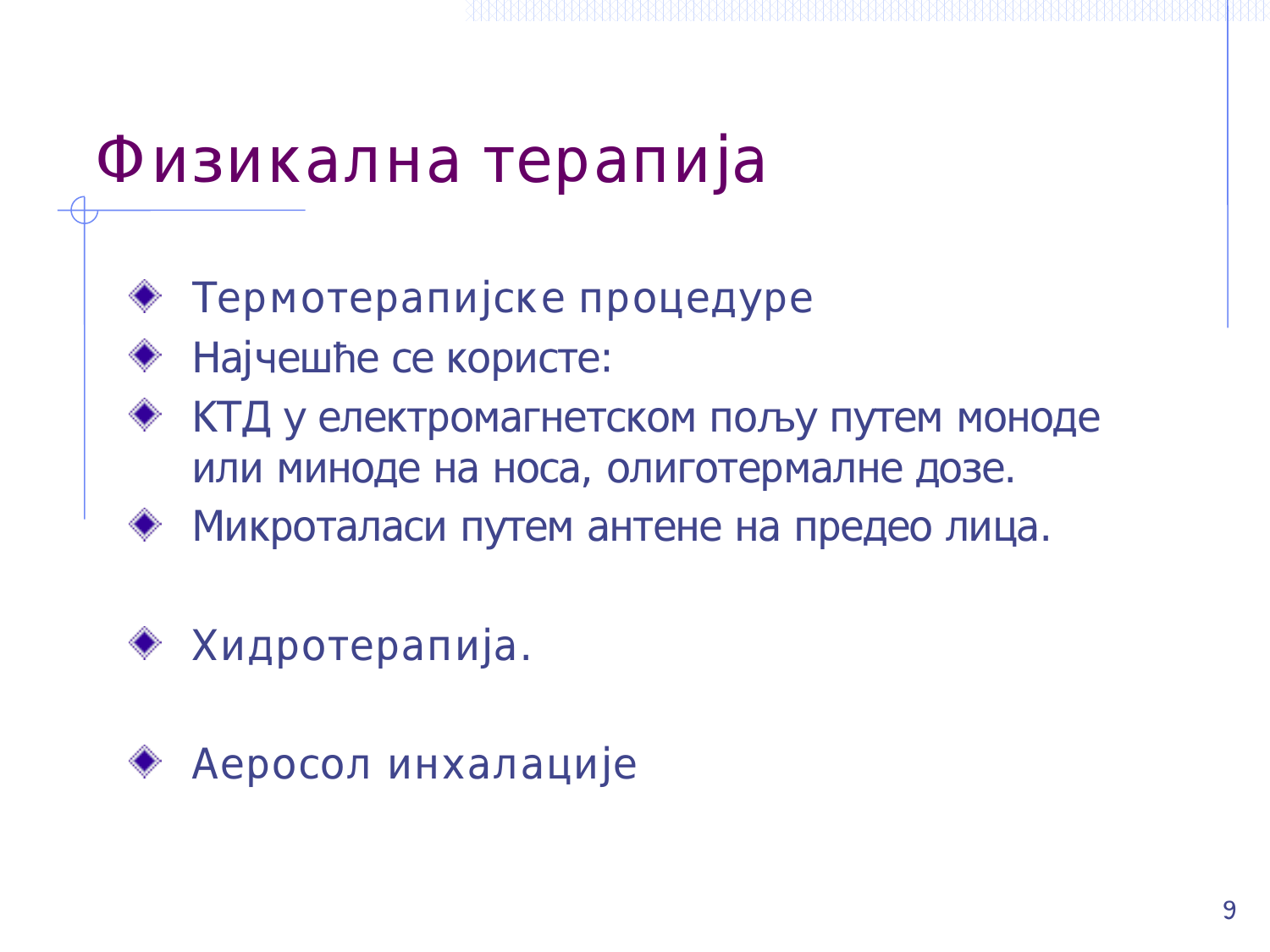

# Физикална терапија
Термотерапијске процедуре
Најчешће се користе:
КТД у електромагнетском пољу путем моноде или миноде на носа, олиготермалне дозе.
Микроталаси путем антене на предео лица.

Хидротерапија.

Аеросол инхалације
9